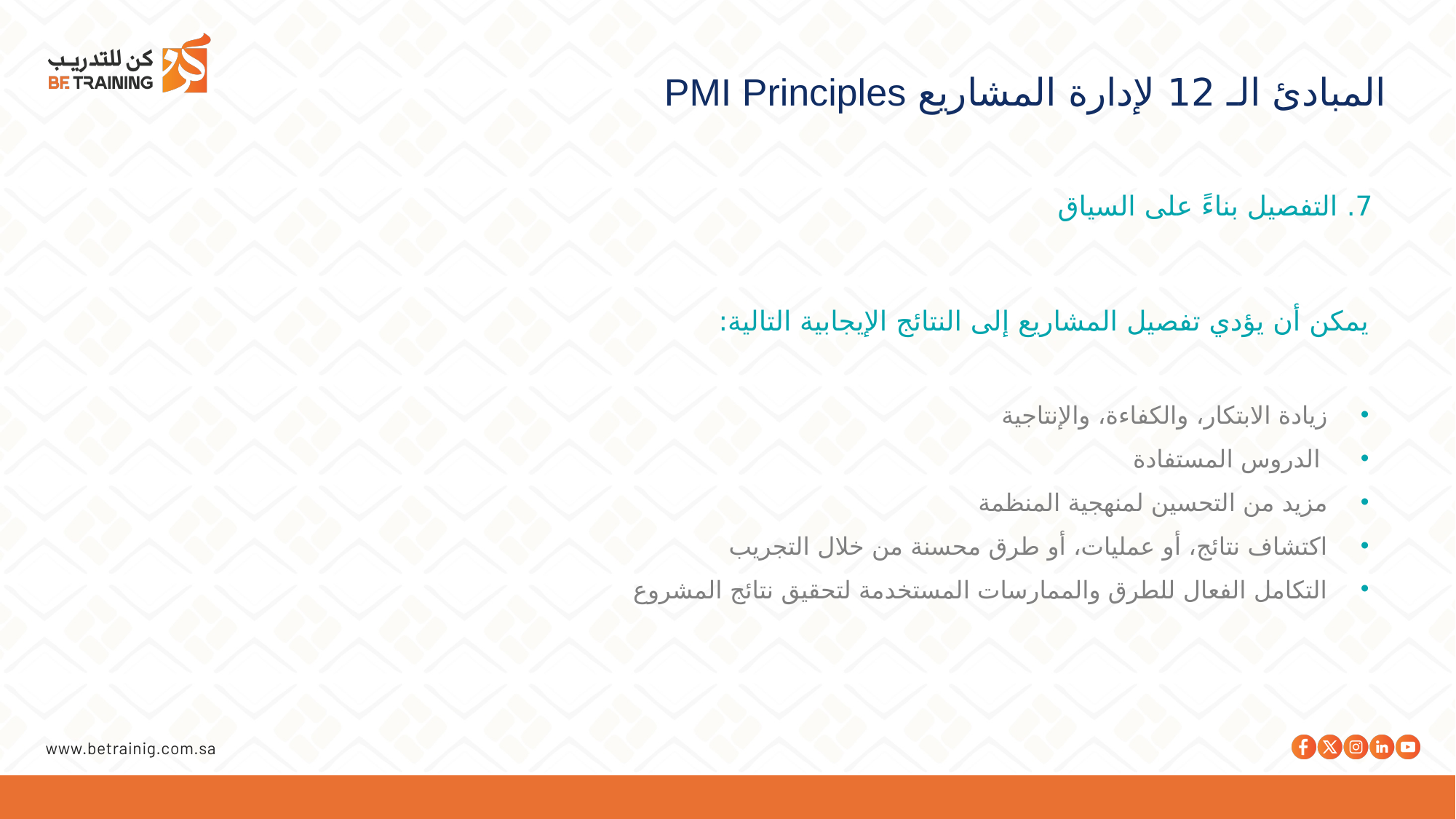

المبادئ الـ 12 لإدارة المشاريع PMI Principles
7. التفصيل بناءً على السياق
يمكن أن يؤدي تفصيل المشاريع إلى النتائج الإيجابية التالية:

زيادة الابتكار، والكفاءة، والإنتاجية
 الدروس المستفادة
مزيد من التحسين لمنهجية المنظمة
اكتشاف نتائج، أو عمليات، أو طرق محسنة من خلال التجريب
التكامل الفعال للطرق والممارسات المستخدمة لتحقيق نتائج المشروع